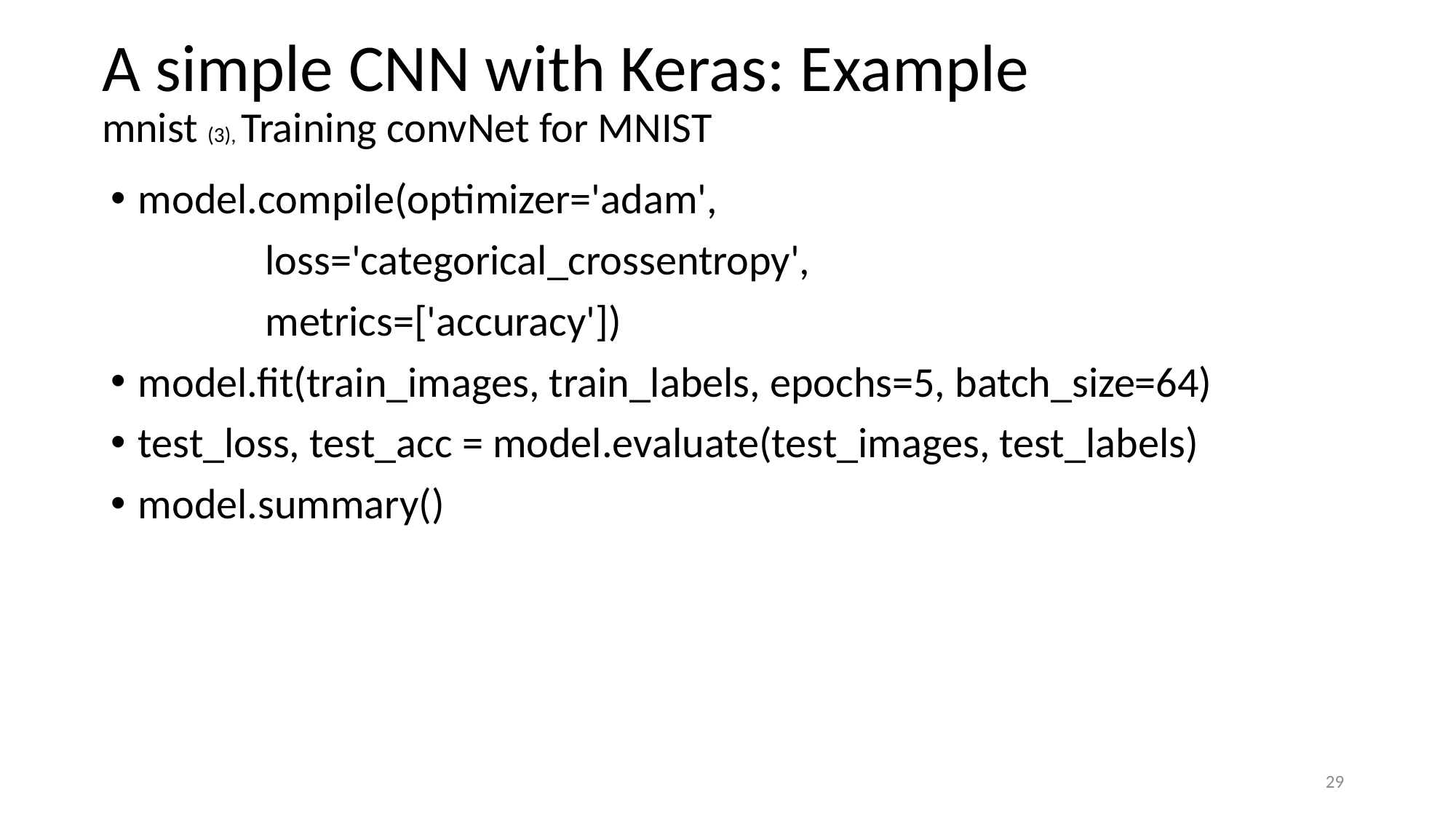

# A simple CNN with Keras: Example mnist (3), Training convNet for MNIST
model.compile(optimizer='adam',
                loss='categorical_crossentropy',
                metrics=['accuracy'])
model.fit(train_images, train_labels, epochs=5, batch_size=64)
test_loss, test_acc = model.evaluate(test_images, test_labels)
model.summary()
29